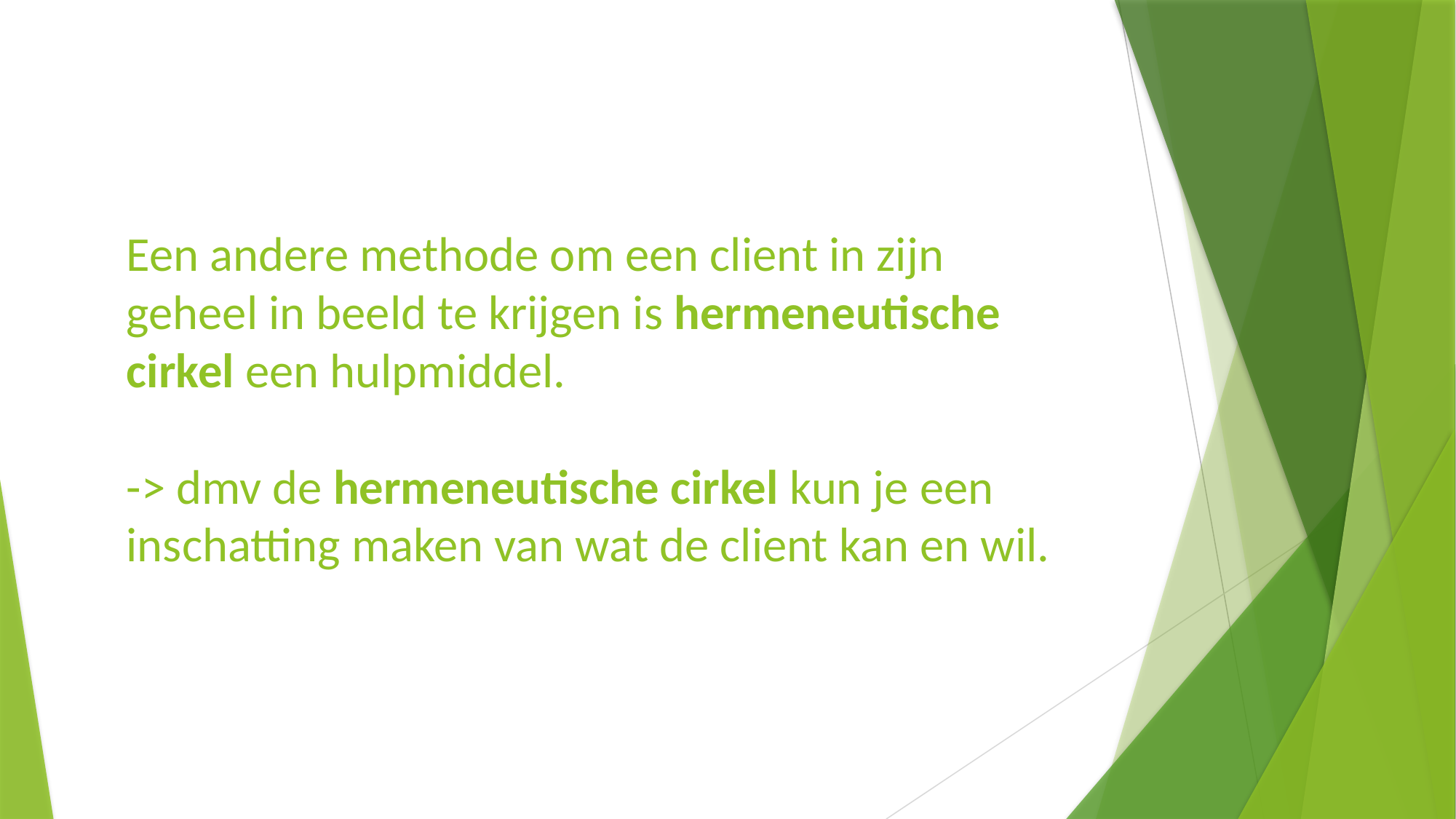

#
Een andere methode om een client in zijn geheel in beeld te krijgen is hermeneutische cirkel een hulpmiddel.

-> dmv de hermeneutische cirkel kun je een inschatting maken van wat de client kan en wil.